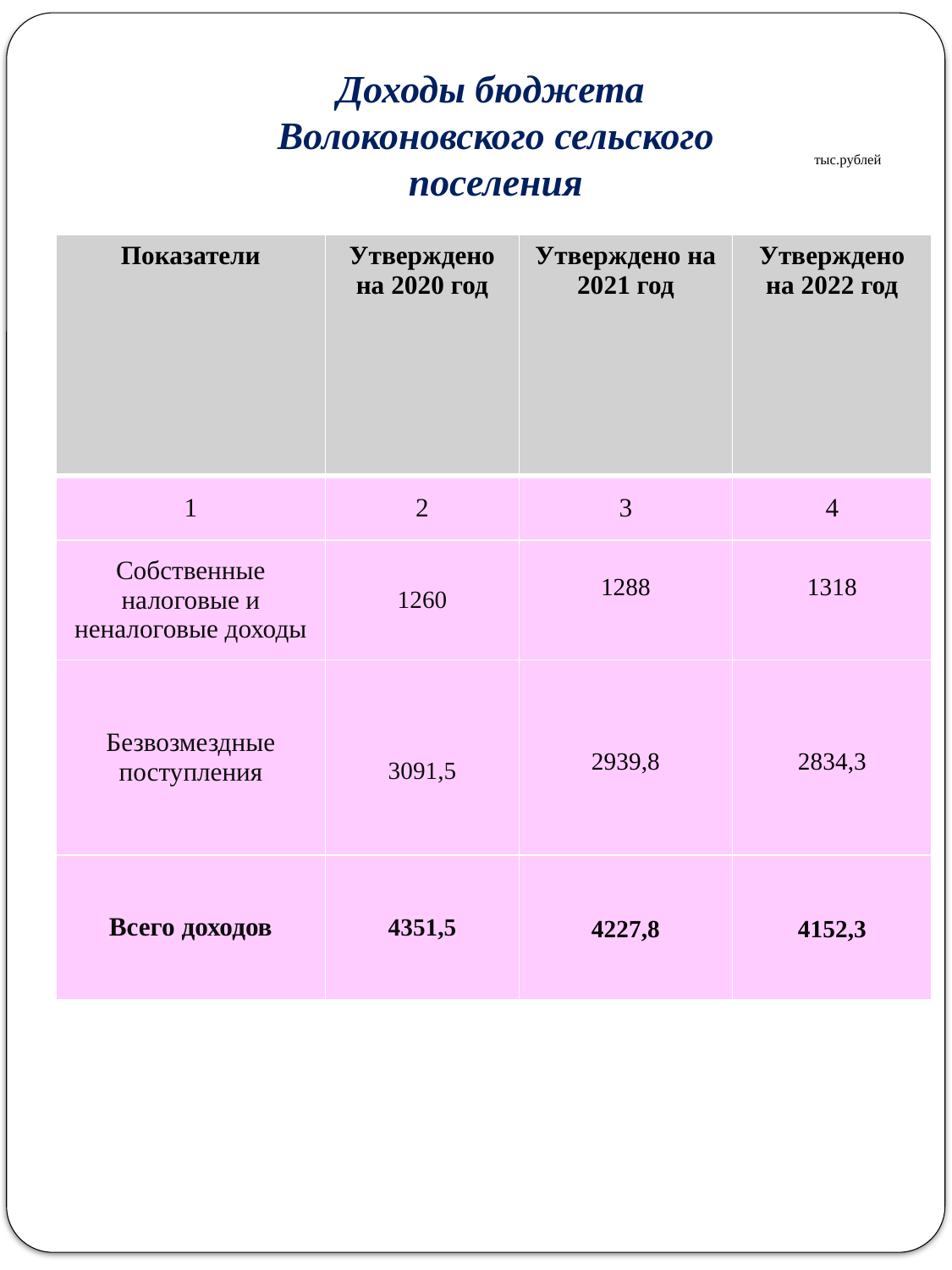

Доходы бюджета
Волоконовского сельского поселения
тыс.рублей
| Показатели | Утверждено на 2020 год | Утверждено на 2021 год | Утверждено на 2022 год |
| --- | --- | --- | --- |
| 1 | 2 | 3 | 4 |
| Собственные налоговые и неналоговые доходы | 1260 | 1288 | 1318 |
| Безвозмездные поступления | 3091,5 | 2939,8 | 2834,3 |
| Всего доходов | 4351,5 | 4227,8 | 4152,3 |